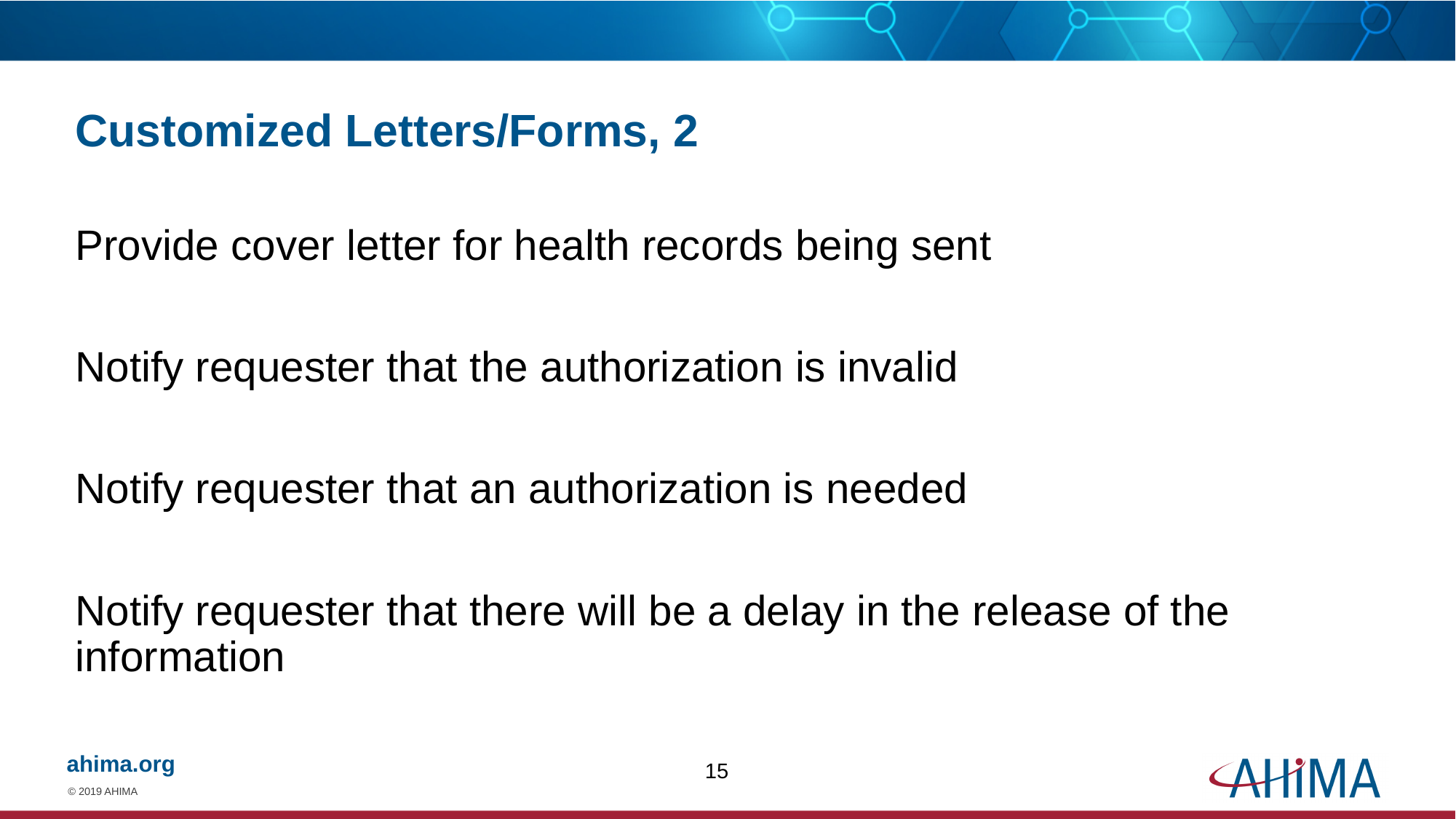

# Customized Letters/Forms, 2
Provide cover letter for health records being sent

Notify requester that the authorization is invalid

Notify requester that an authorization is needed

Notify requester that there will be a delay in the release of the information